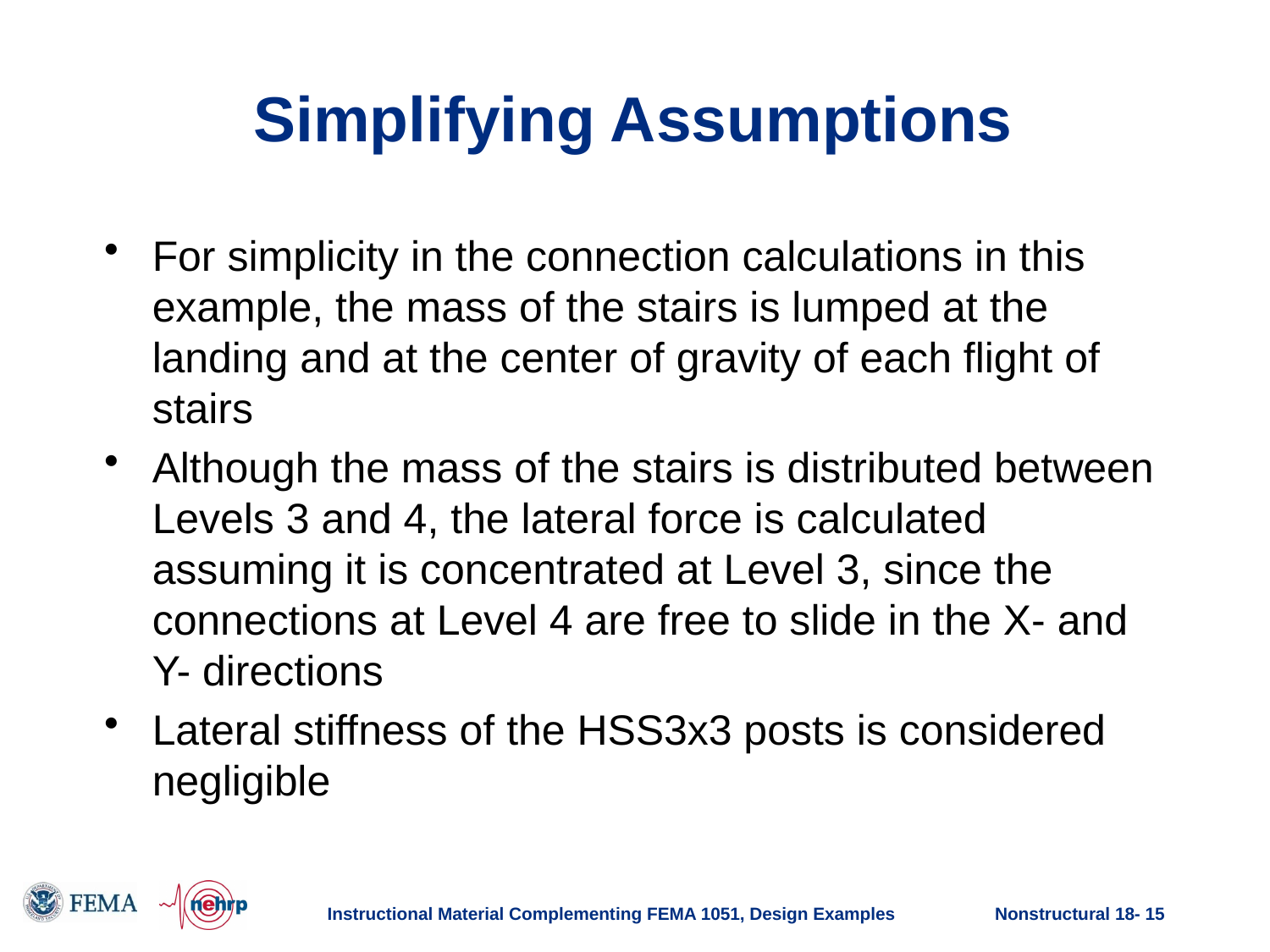

# Simplifying Assumptions
For simplicity in the connection calculations in this example, the mass of the stairs is lumped at the landing and at the center of gravity of each flight of stairs
Although the mass of the stairs is distributed between Levels 3 and 4, the lateral force is calculated assuming it is concentrated at Level 3, since the connections at Level 4 are free to slide in the X- and Y- directions
Lateral stiffness of the HSS3x3 posts is considered negligible
Instructional Material Complementing FEMA 1051, Design Examples
Nonstructural 18- 15